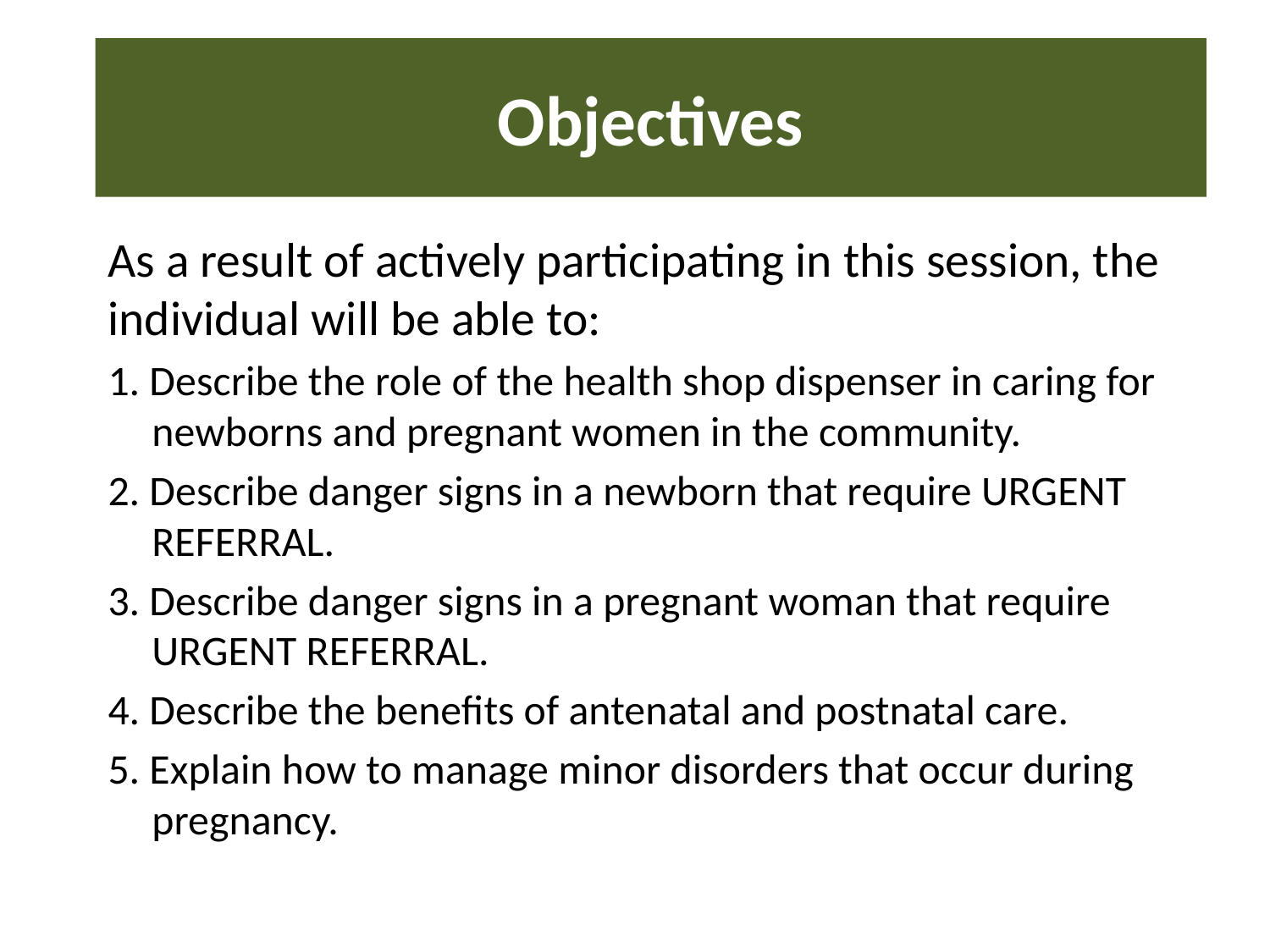

# Objectives
As a result of actively participating in this session, the individual will be able to:
1. Describe the role of the health shop dispenser in caring for newborns and pregnant women in the community.
2. Describe danger signs in a newborn that require URGENT REFERRAL.
3. Describe danger signs in a pregnant woman that require URGENT REFERRAL.
4. Describe the benefits of antenatal and postnatal care.
5. Explain how to manage minor disorders that occur during pregnancy.